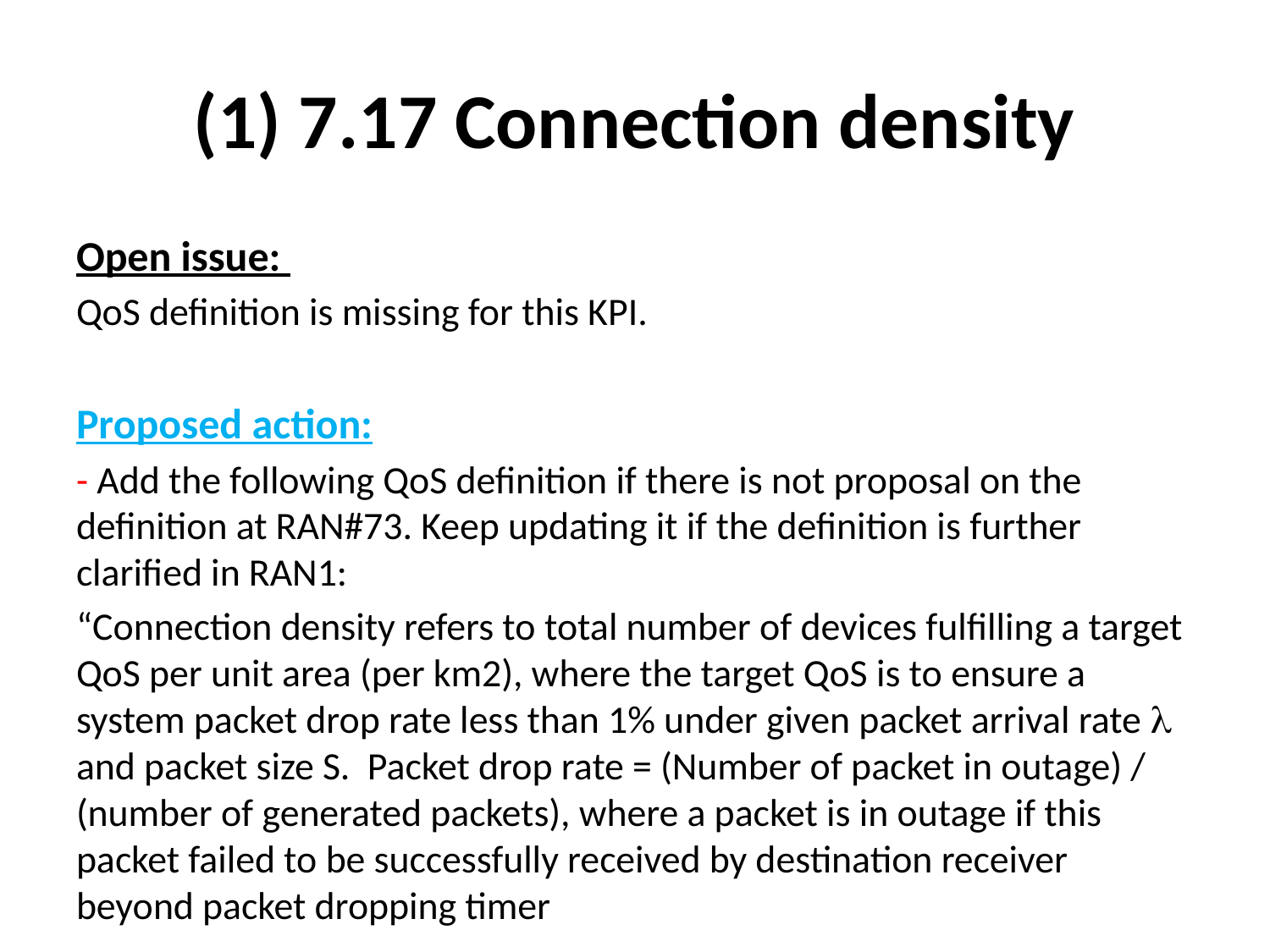

# (1) 7.17 Connection density
Open issue:
QoS definition is missing for this KPI.

Proposed action:
- Add the following QoS definition if there is not proposal on the definition at RAN#73. Keep updating it if the definition is further clarified in RAN1:
“Connection density refers to total number of devices fulfilling a target QoS per unit area (per km2), where the target QoS is to ensure a system packet drop rate less than 1% under given packet arrival rate λ and packet size S.  Packet drop rate = (Number of packet in outage) / (number of generated packets), where a packet is in outage if this packet failed to be successfully received by destination receiver beyond packet dropping timer